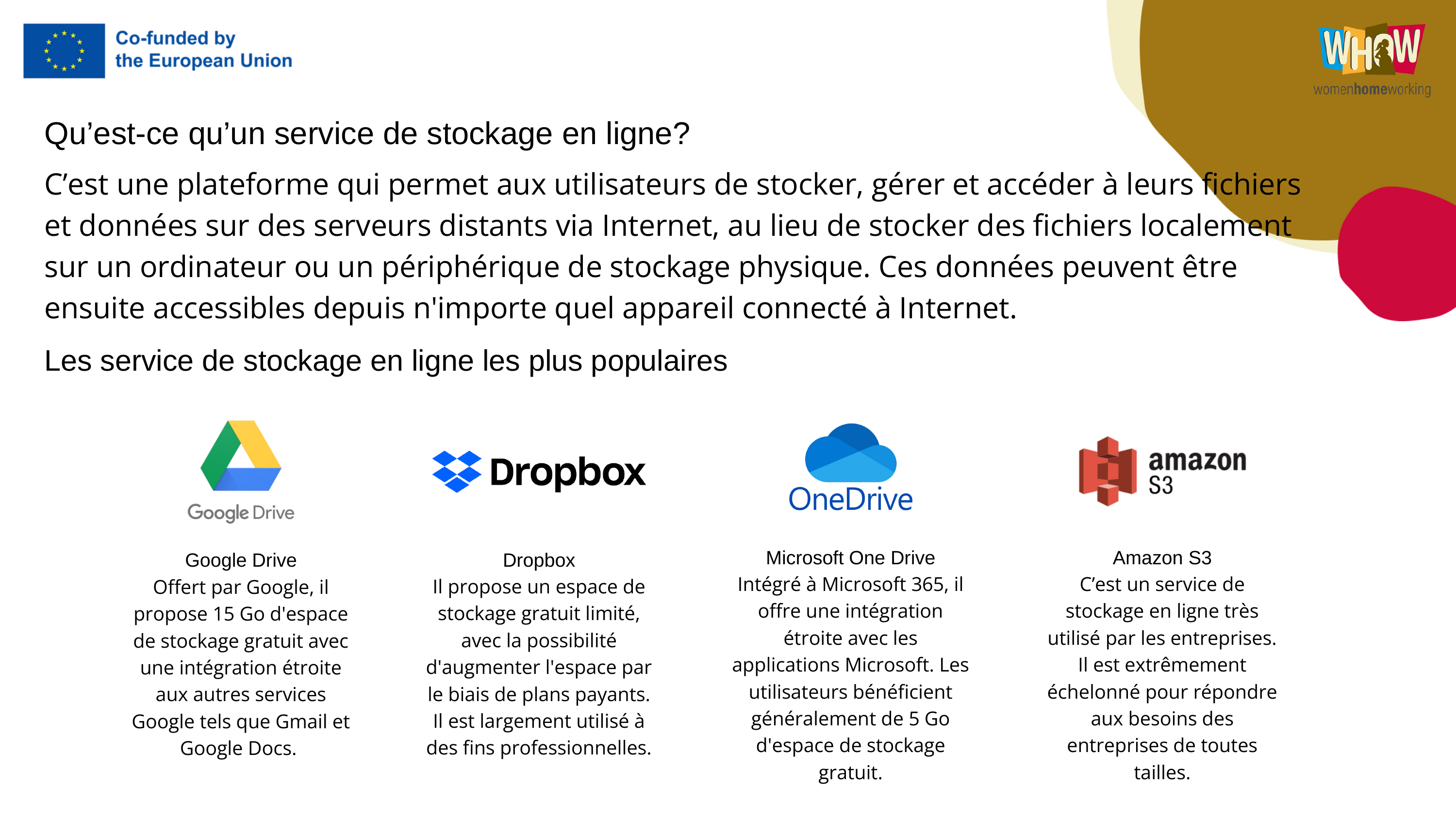

Qu’est-ce qu’un service de stockage en ligne?
C’est une plateforme qui permet aux utilisateurs de stocker, gérer et accéder à leurs fichiers et données sur des serveurs distants via Internet, au lieu de stocker des fichiers localement sur un ordinateur ou un périphérique de stockage physique. Ces données peuvent être ensuite accessibles depuis n'importe quel appareil connecté à Internet.
Les service de stockage en ligne les plus populaires

Google Drive
Offert par Google, il propose 15 Go d'espace de stockage gratuit avec une intégration étroite aux autres services Google tels que Gmail et Google Docs.
Microsoft One Drive
Intégré à Microsoft 365, il offre une intégration étroite avec les applications Microsoft. Les utilisateurs bénéficient généralement de 5 Go d'espace de stockage gratuit.
Amazon S3
C’est un service de stockage en ligne très utilisé par les entreprises. Il est extrêmement échelonné pour répondre aux besoins des entreprises de toutes tailles.
Dropbox
Il propose un espace de stockage gratuit limité, avec la possibilité d'augmenter l'espace par le biais de plans payants. Il est largement utilisé à des fins professionnelles.